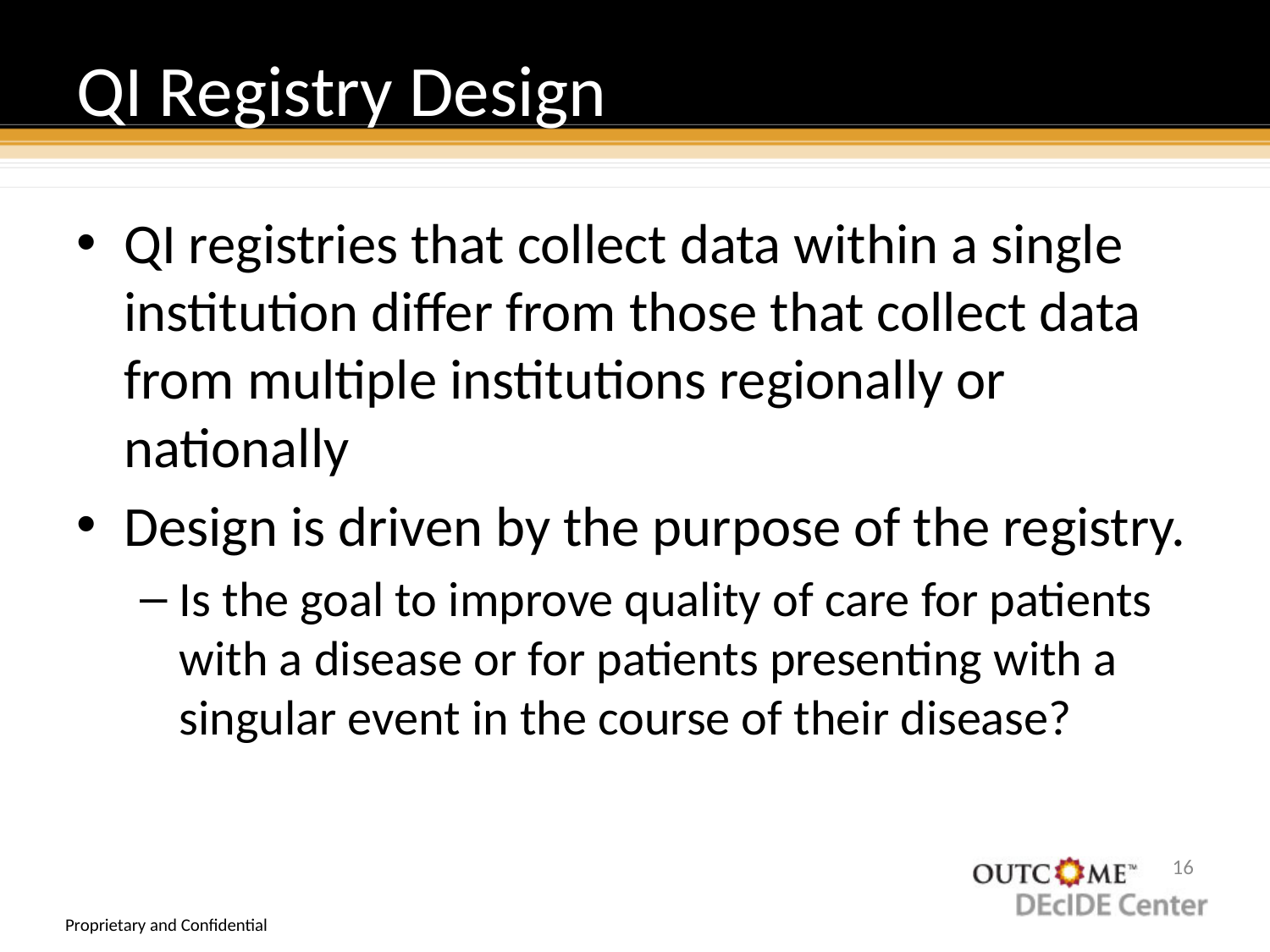

# QI Registry Design
QI registries that collect data within a single institution differ from those that collect data from multiple institutions regionally or nationally
Design is driven by the purpose of the registry.
Is the goal to improve quality of care for patients with a disease or for patients presenting with a singular event in the course of their disease?
16